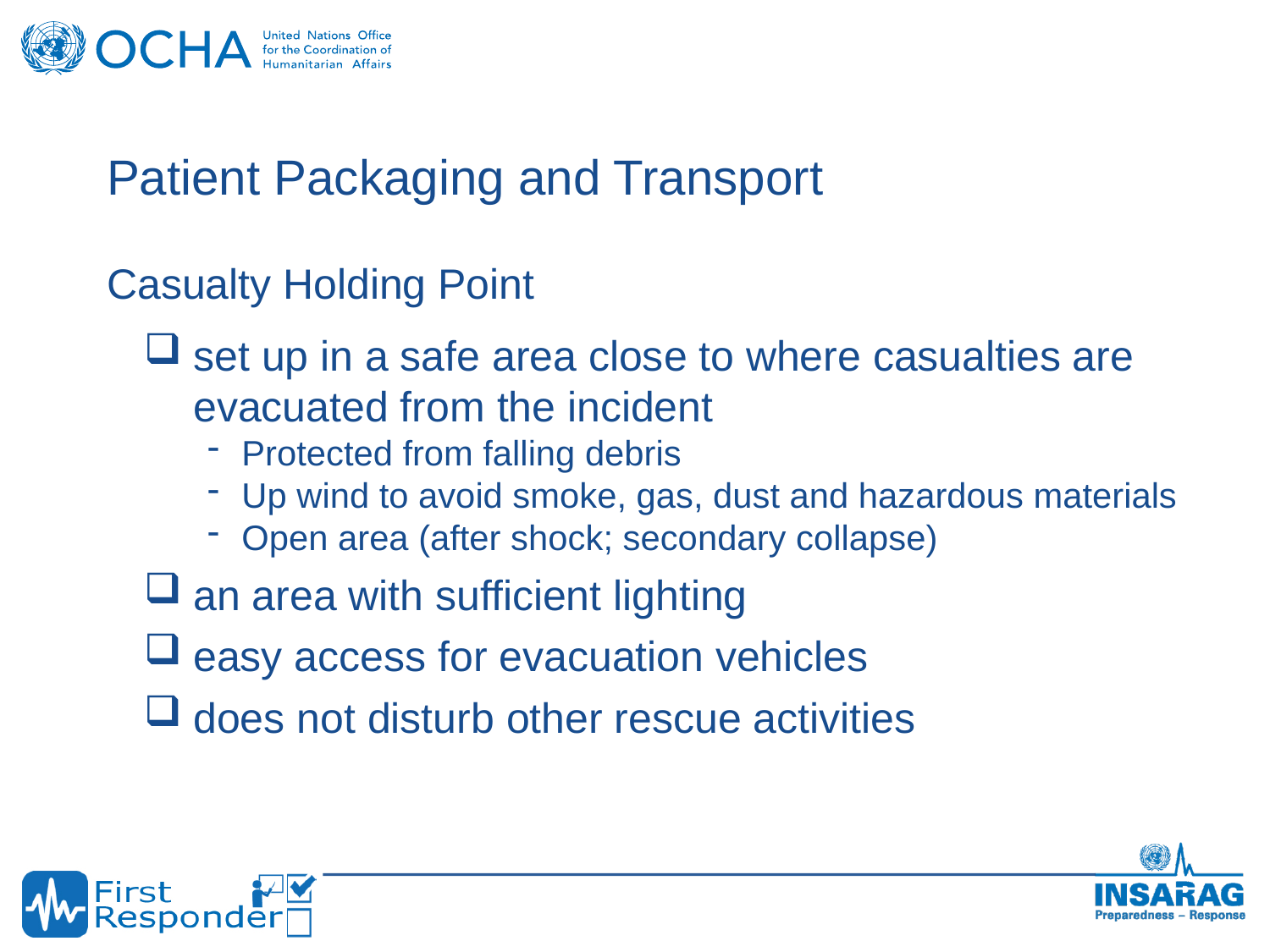

Patient Packaging and Transport
Casualty Holding Point
set up in a safe area close to where casualties are evacuated from the incident
 Protected from falling debris
 Up wind to avoid smoke, gas, dust and hazardous materials
 Open area (after shock; secondary collapse)
an area with sufficient lighting
easy access for evacuation vehicles
does not disturb other rescue activities